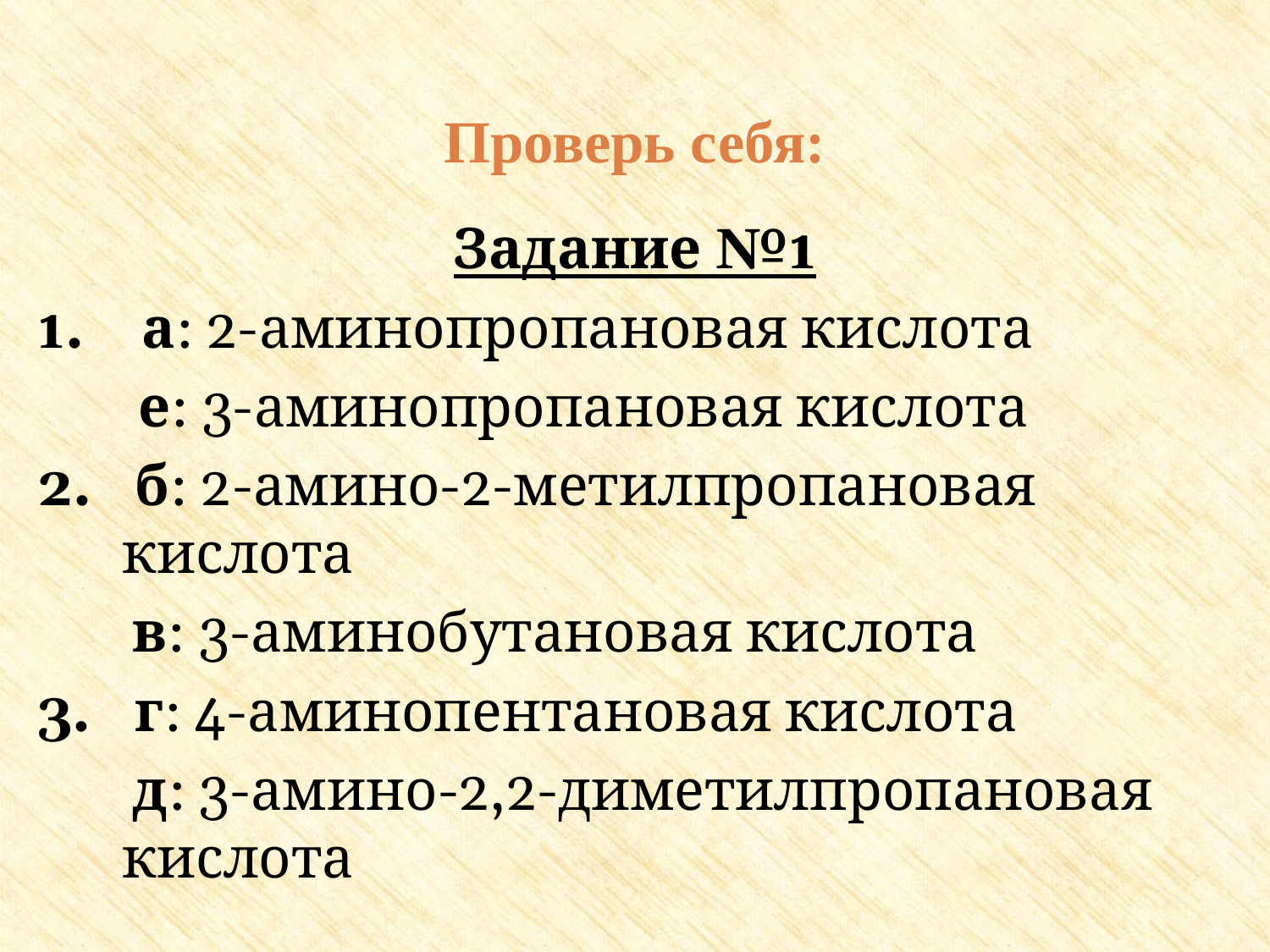

# Проверь себя:
Задание №1
1.    а: 2-аминопропановая кислота
       е: 3-аминопропановая кислота
2.   б: 2-амино-2-метилпропановая   кислота
       в: 3-аминобутановая кислота
3.   г: 4-аминопентановая кислота
       д: 3-амино-2,2-диметилпропановая кислота